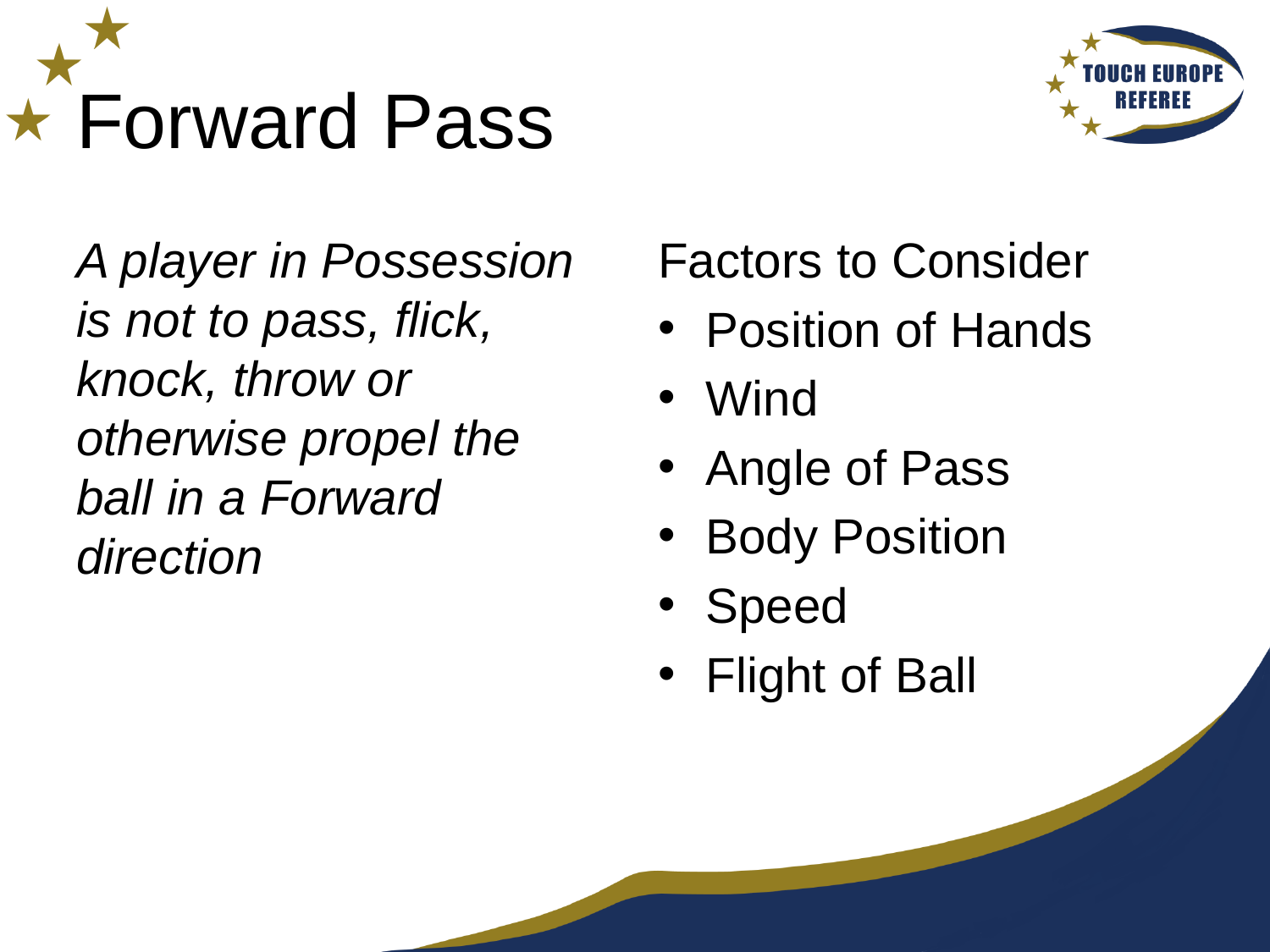

# Forward Pass
A player in Possession is not to pass, flick, knock, throw or otherwise propel the ball in a Forward direction
Factors to Consider
Position of Hands
Wind
Angle of Pass
Body Position
Speed
Flight of Ball